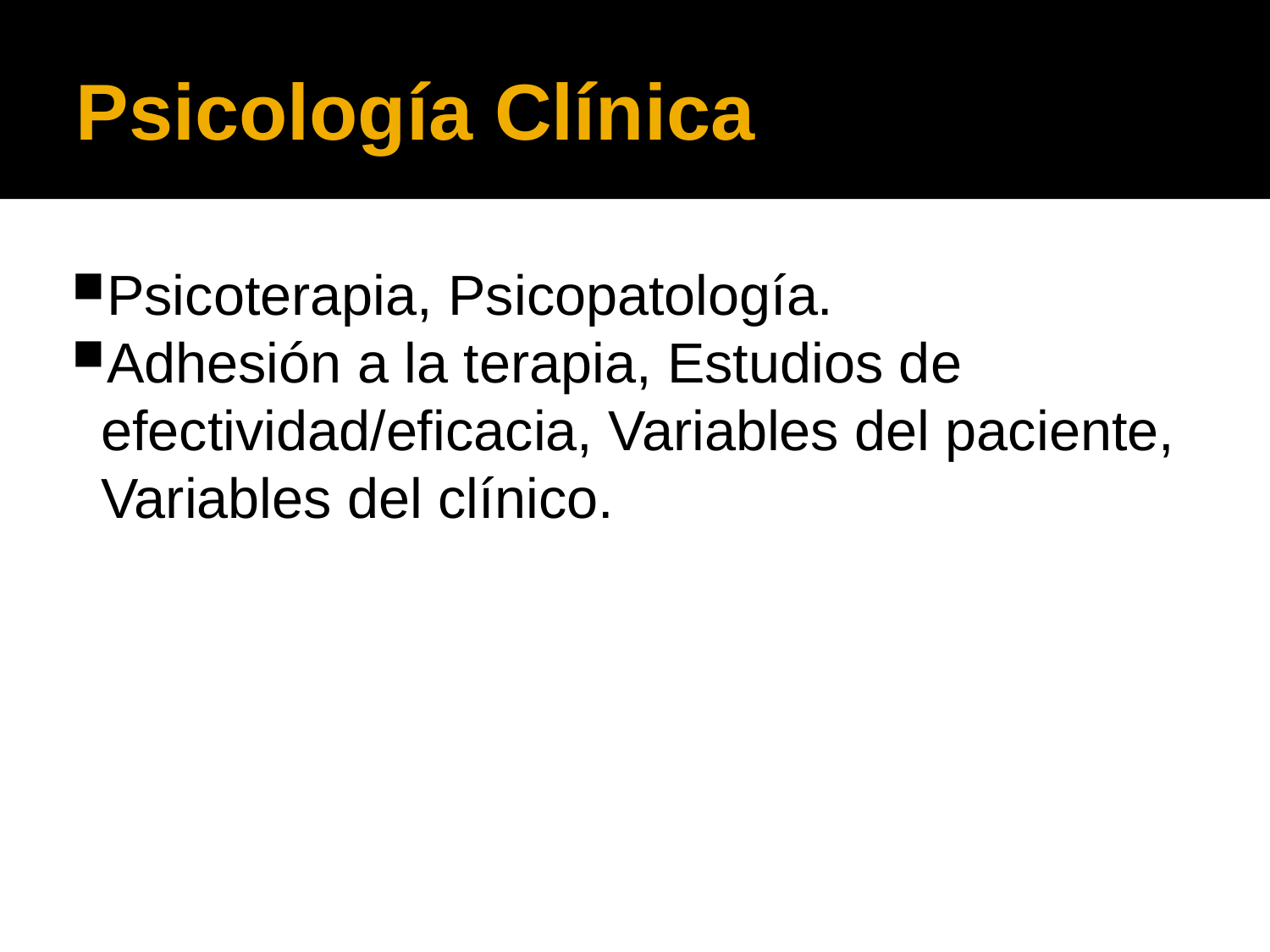

Psicología Clínica
Psicoterapia, Psicopatología.
Adhesión a la terapia, Estudios de efectividad/eficacia, Variables del paciente, Variables del clínico.